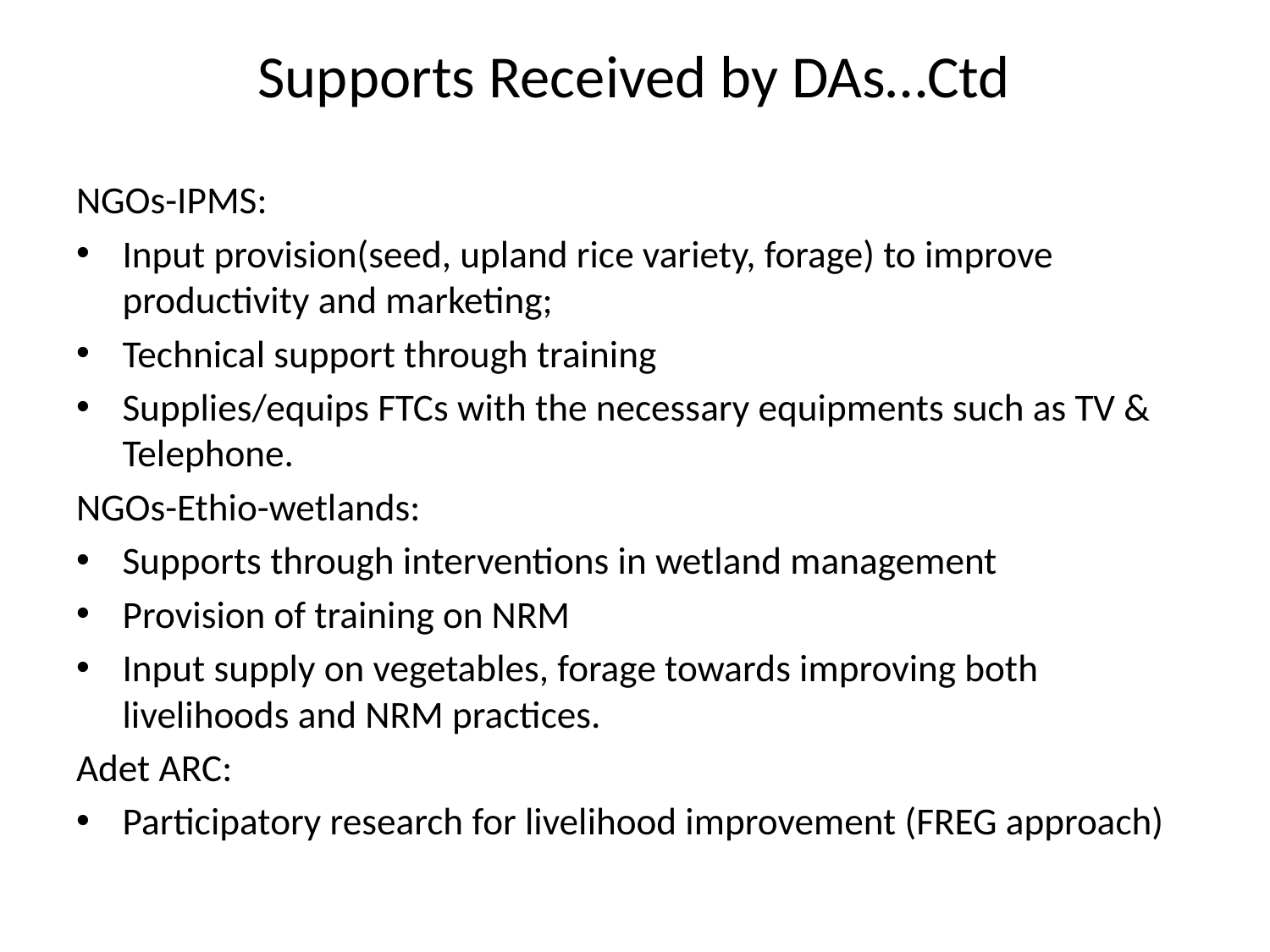

# Supports Received by DAs…Ctd
NGOs-IPMS:
Input provision(seed, upland rice variety, forage) to improve productivity and marketing;
Technical support through training
Supplies/equips FTCs with the necessary equipments such as TV & Telephone.
NGOs-Ethio-wetlands:
Supports through interventions in wetland management
Provision of training on NRM
Input supply on vegetables, forage towards improving both livelihoods and NRM practices.
Adet ARC:
Participatory research for livelihood improvement (FREG approach)